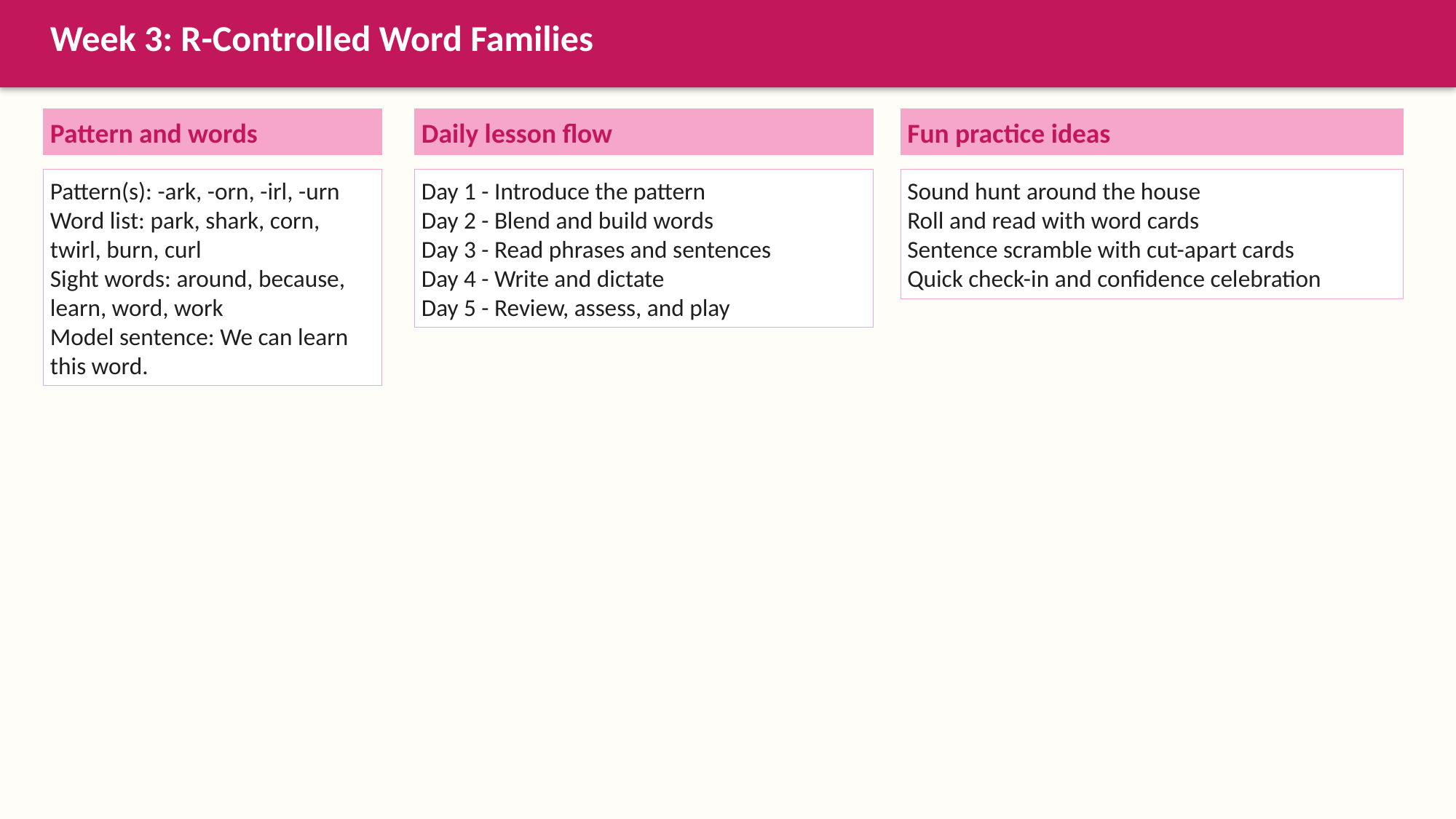

Week 3: R-Controlled Word Families
Pattern and words
Daily lesson flow
Fun practice ideas
Pattern(s): -ark, -orn, -irl, -urn
Word list: park, shark, corn, twirl, burn, curl
Sight words: around, because, learn, word, work
Model sentence: We can learn this word.
Day 1 - Introduce the pattern
Day 2 - Blend and build words
Day 3 - Read phrases and sentences
Day 4 - Write and dictate
Day 5 - Review, assess, and play
Sound hunt around the house
Roll and read with word cards
Sentence scramble with cut-apart cards
Quick check-in and confidence celebration